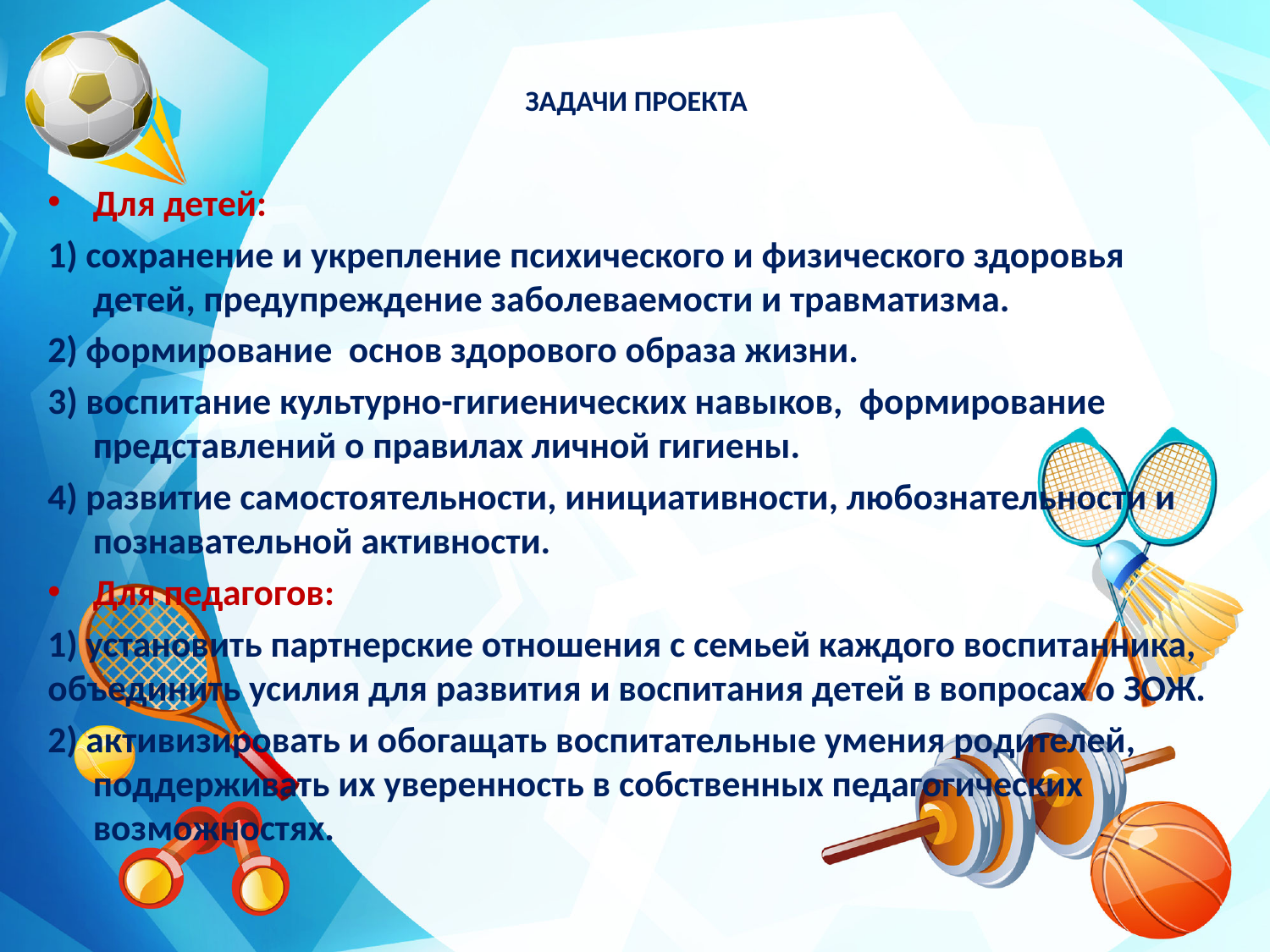

# ЗАДАЧИ проекта

Для детей:
1) сохранение и укрепление психического и физического здоровья детей, предупреждение заболеваемости и травматизма.
2) формирование  основ здорового образа жизни.
3) воспитание культурно-гигиенических навыков,  формирование представлений о правилах личной гигиены.
4) развитие самостоятельности, инициативности, любознательности и познавательной активности.
Для педагогов:
1) установить партнерские отношения с семьей каждого воспитанника, объединить усилия для развития и воспитания детей в вопросах о ЗОЖ.
2) активизировать и обогащать воспитательные умения родителей, поддерживать их уверенность в собственных педагогических возможностях.